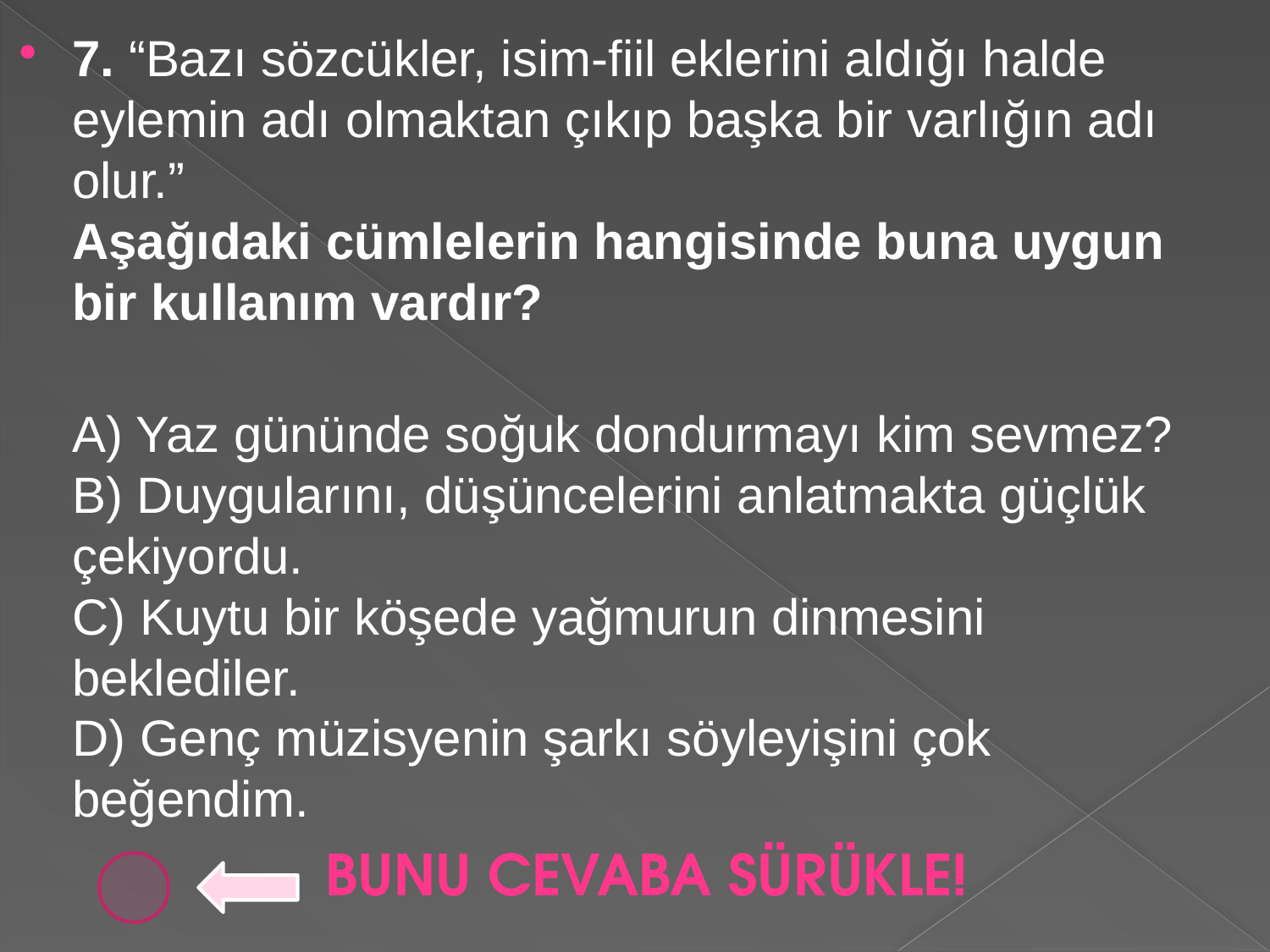

7. “Bazı sözcükler, isim-fiil eklerini aldığı halde eylemin adı olmaktan çıkıp başka bir varlığın adı olur.”
Aşağıdaki cümlelerin hangisinde buna uygun bir kullanım vardır?
A) Yaz gününde soğuk dondurmayı kim sevmez?
B) Duygularını, düşüncelerini anlatmakta güçlük çekiyordu.
C) Kuytu bir köşede yağmurun dinmesini beklediler.
D) Genç müzisyenin şarkı söyleyişini çok beğendim.
BUNU CEVABA SÜRÜKLE!